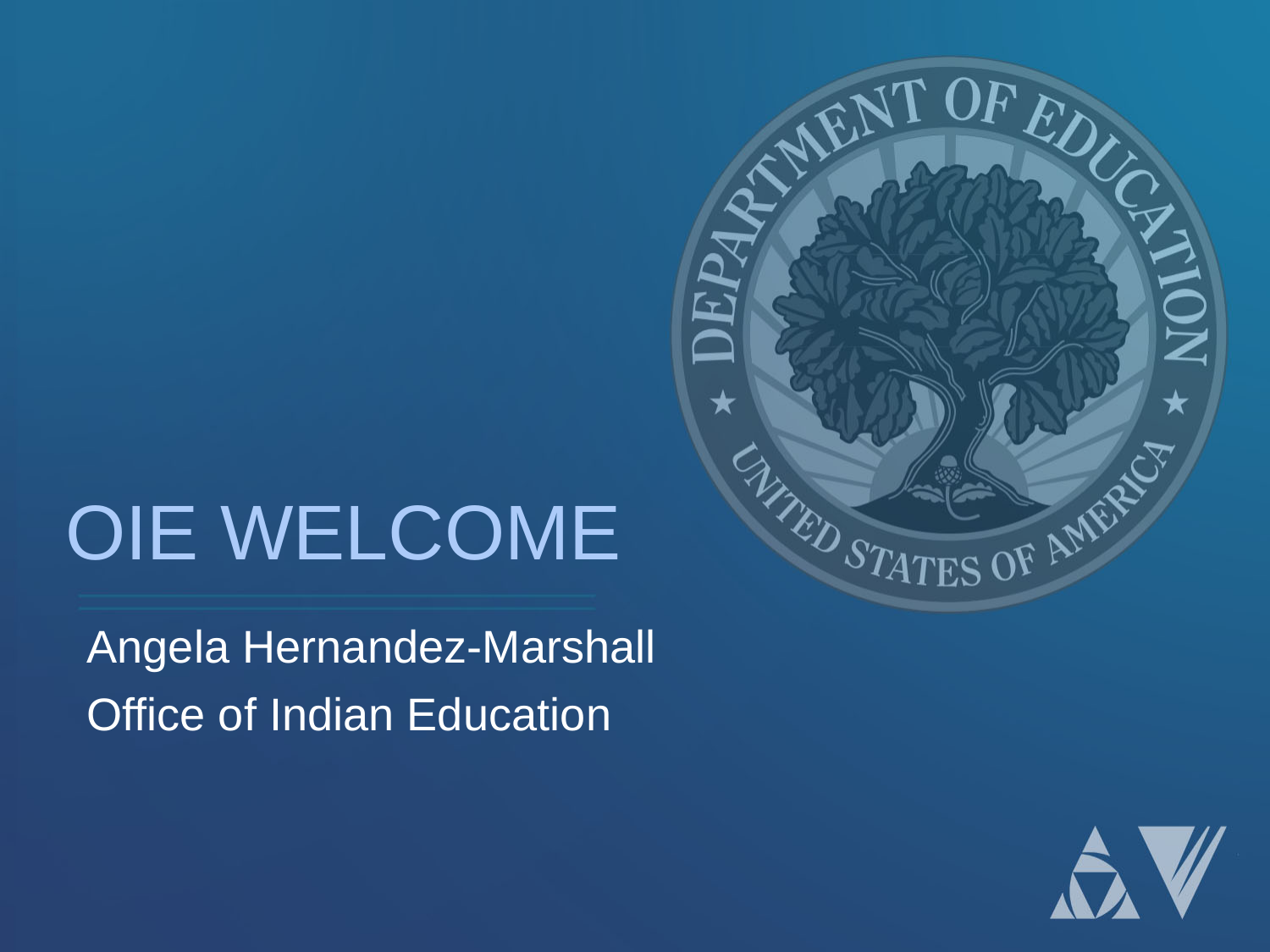

# OIE Welcome
Angela Hernandez-Marshall
Office of Indian Education